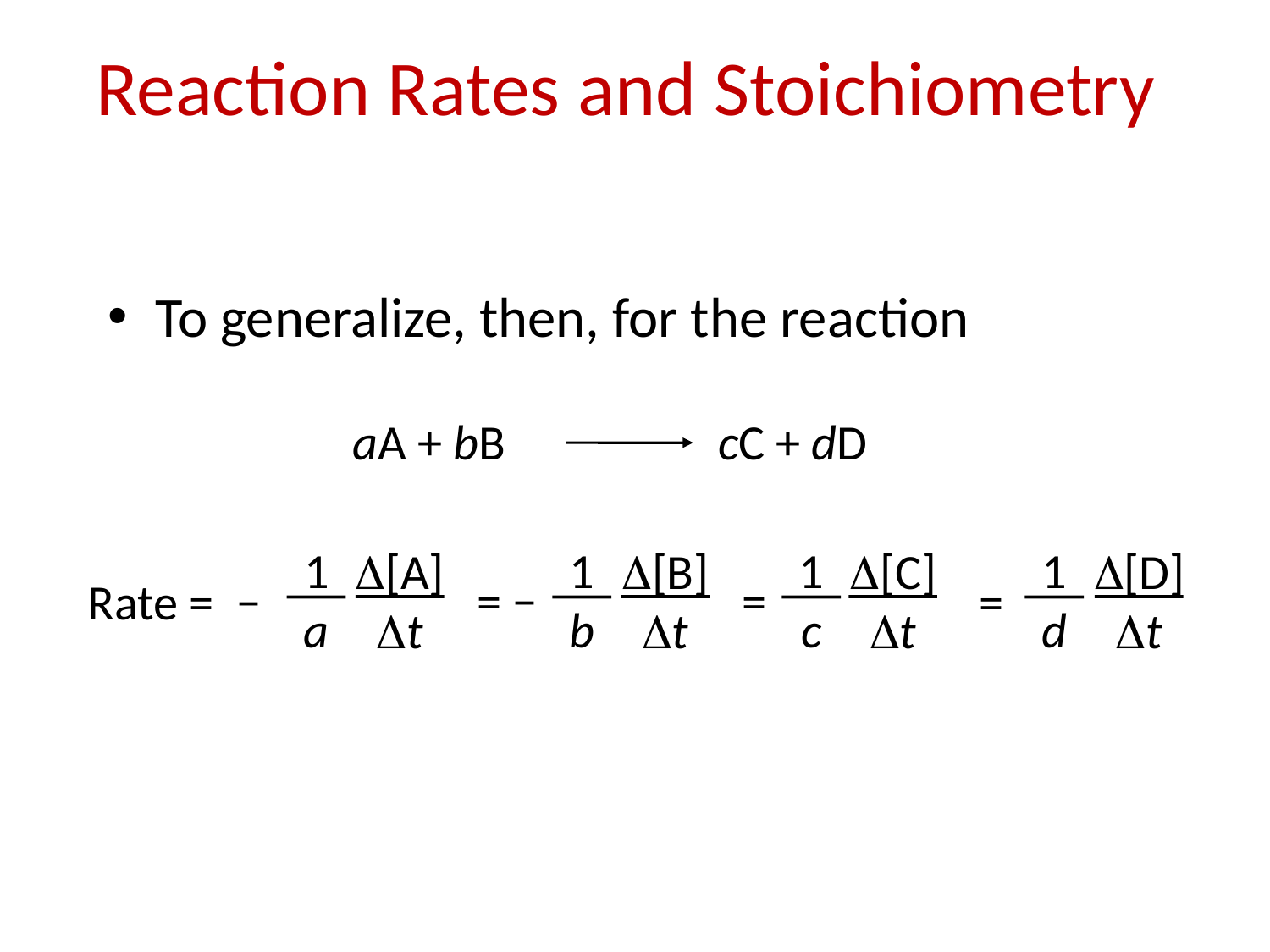

Reaction Rates and Stoichiometry
To generalize, then, for the reaction
aA + bB
cC + dD

1
a

Δ[A]
Δt

1
b

Δ[B]
Δt

1
c

Δ[C]
Δt

1
d

Δ[D]
Δt

= −
=
=
Rate =  −